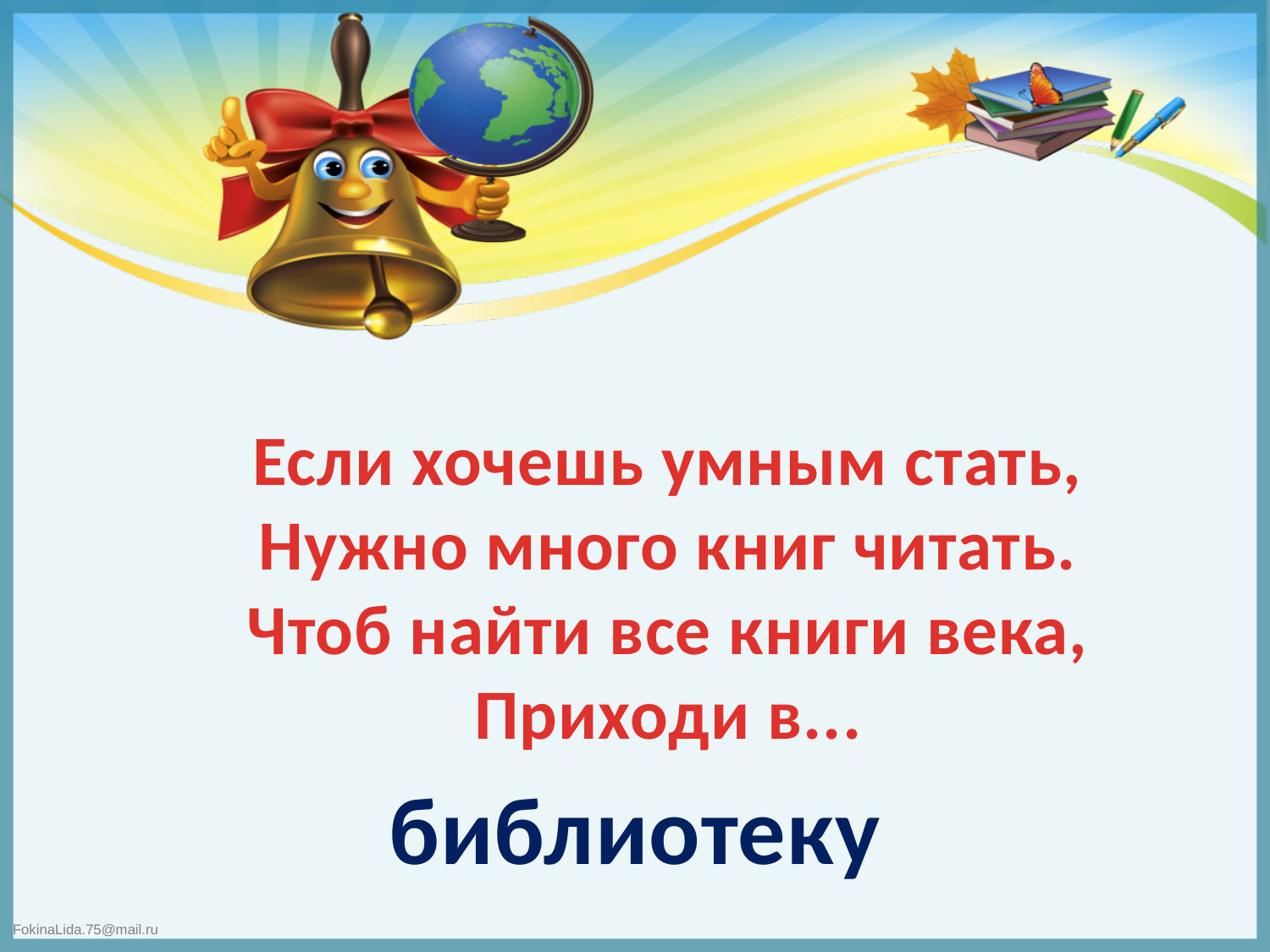

Если хочешь умным стать,
Нужно много книг читать.
Чтоб найти все книги века,
Приходи в...
библиотеку